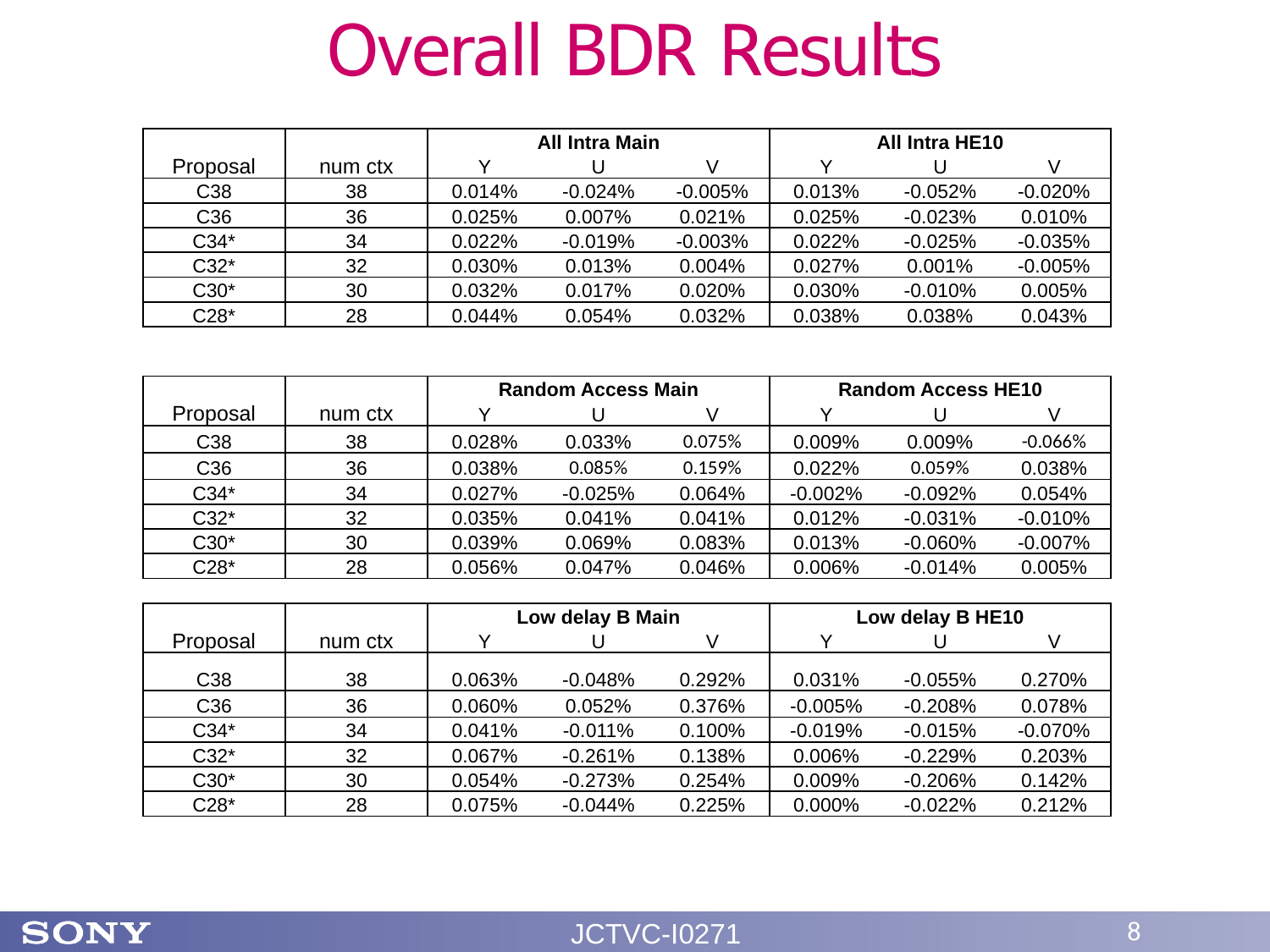

# Overall BDR Results
|  |  | All Intra Main |  |  | All Intra HE10 |  |  |
| --- | --- | --- | --- | --- | --- | --- | --- |
| Proposal | num ctx | Y | U | V | Y | U | V |
| C38 | 38 | 0.014% | -0.024% | -0.005% | 0.013% | -0.052% | -0.020% |
| C36 | 36 | 0.025% | 0.007% | 0.021% | 0.025% | -0.023% | 0.010% |
| C34\* | 34 | 0.022% | -0.019% | -0.003% | 0.022% | -0.025% | -0.035% |
| C32\* | 32 | 0.030% | 0.013% | 0.004% | 0.027% | 0.001% | -0.005% |
| C30\* | 30 | 0.032% | 0.017% | 0.020% | 0.030% | -0.010% | 0.005% |
| C28\* | 28 | 0.044% | 0.054% | 0.032% | 0.038% | 0.038% | 0.043% |
|  |  |  |  |  |  |  |  |
|  |  |  |  |  |  |  |  |
|  |  | Random Access Main |  |  | Random Access HE10 |  |  |
| Proposal | num ctx | Y | U | V | Y | U | V |
| C38 | 38 | 0.028% | 0.033% | 0.075% | 0.009% | 0.009% | -0.066% |
| C36 | 36 | 0.038% | 0.085% | 0.159% | 0.022% | 0.059% | 0.038% |
| C34\* | 34 | 0.027% | -0.025% | 0.064% | -0.002% | -0.092% | 0.054% |
| C32\* | 32 | 0.035% | 0.041% | 0.041% | 0.012% | -0.031% | -0.010% |
| C30\* | 30 | 0.039% | 0.069% | 0.083% | 0.013% | -0.060% | -0.007% |
| C28\* | 28 | 0.056% | 0.047% | 0.046% | 0.006% | -0.014% | 0.005% |
|  |  |  |  |  |  |  |  |
|  |  | Low delay B Main |  |  | Low delay B HE10 |  |  |
| Proposal | num ctx | Y | U | V | Y | U | V |
| C38 | 38 | 0.063% | -0.048% | 0.292% | 0.031% | -0.055% | 0.270% |
| C36 | 36 | 0.060% | 0.052% | 0.376% | -0.005% | -0.208% | 0.078% |
| C34\* | 34 | 0.041% | -0.011% | 0.100% | -0.019% | -0.015% | -0.070% |
| C32\* | 32 | 0.067% | -0.261% | 0.138% | 0.006% | -0.229% | 0.203% |
| C30\* | 30 | 0.054% | -0.273% | 0.254% | 0.009% | -0.206% | 0.142% |
| C28\* | 28 | 0.075% | -0.044% | 0.225% | 0.000% | -0.022% | 0.212% |
JCTVC-I0271
8